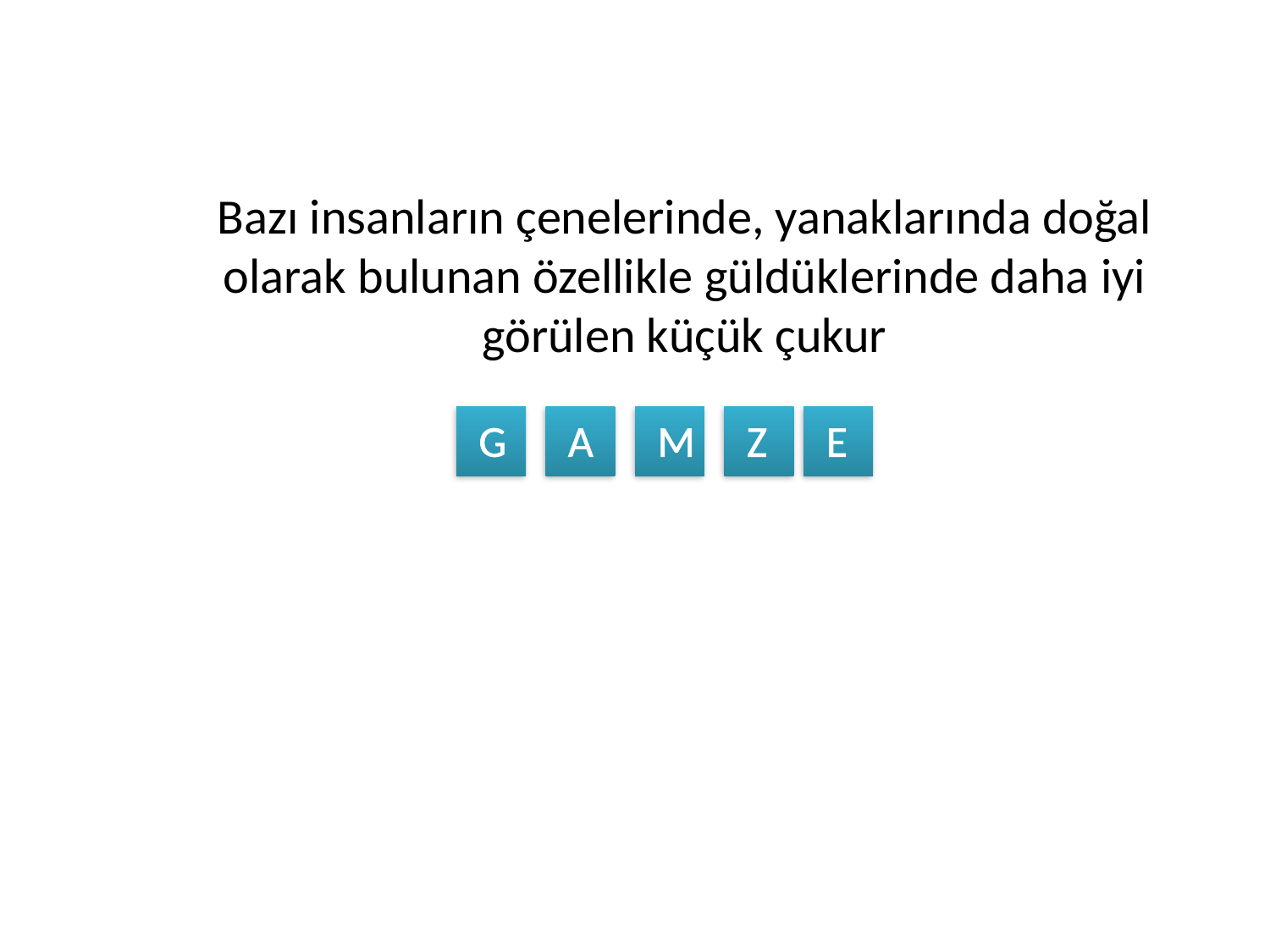

Bazı insanların çenelerinde, yanaklarında doğal olarak bulunan özellikle güldüklerinde daha iyi görülen küçük çukur

G

A

M

Z

E